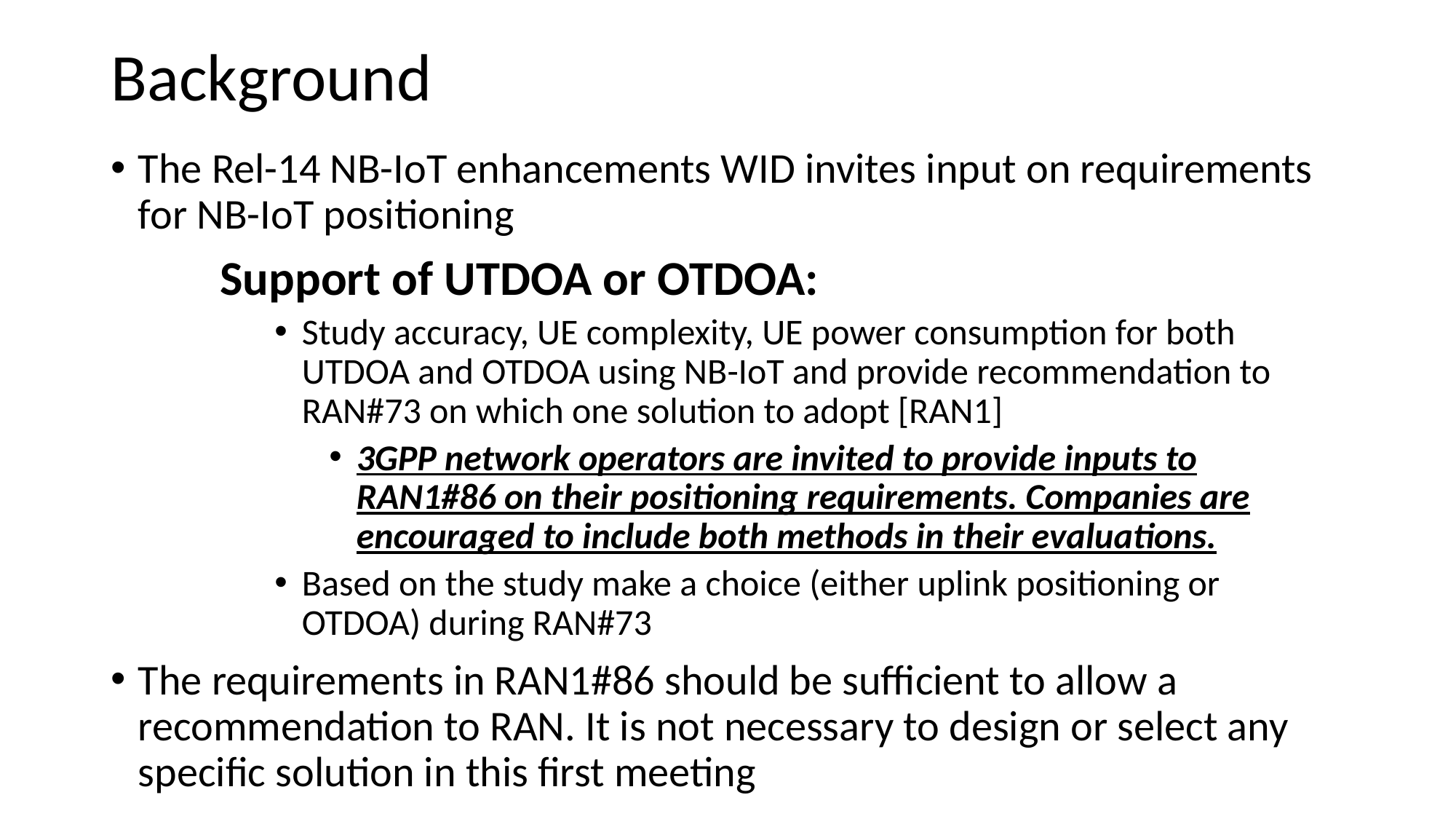

# Background
The Rel-14 NB-IoT enhancements WID invites input on requirements for NB-IoT positioning
	Support of UTDOA or OTDOA:
Study accuracy, UE complexity, UE power consumption for both UTDOA and OTDOA using NB-IoT and provide recommendation to RAN#73 on which one solution to adopt [RAN1]
3GPP network operators are invited to provide inputs to RAN1#86 on their positioning requirements. Companies are encouraged to include both methods in their evaluations.
Based on the study make a choice (either uplink positioning or OTDOA) during RAN#73
The requirements in RAN1#86 should be sufficient to allow a recommendation to RAN. It is not necessary to design or select any specific solution in this first meeting